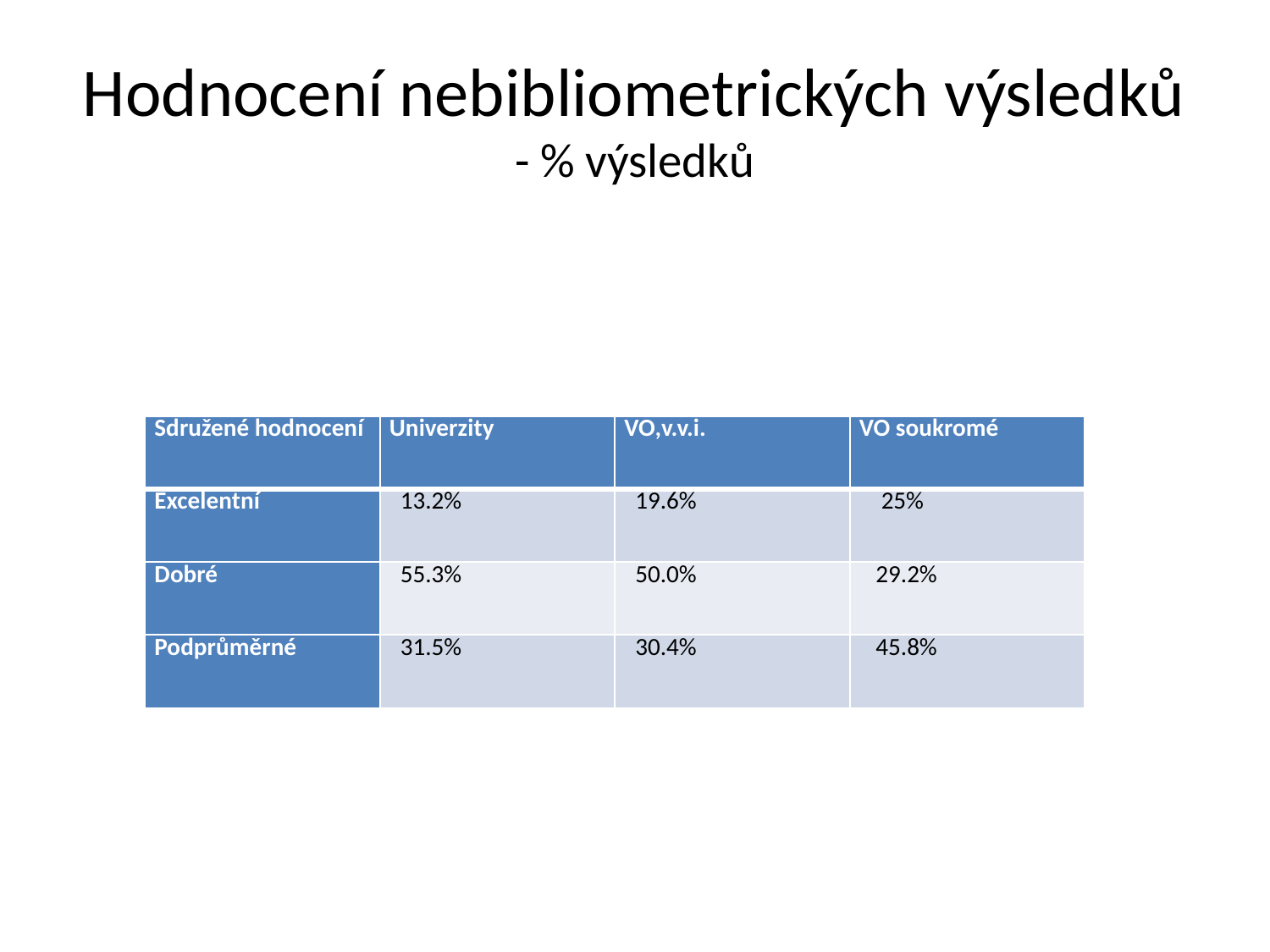

# Hodnocení nebibliometrických výsledků - % výsledků
| Sdružené hodnocení | Univerzity | VO,v.v.i. | VO soukromé |
| --- | --- | --- | --- |
| Excelentní | 13.2% | 19.6% | 25% |
| Dobré | 55.3% | 50.0% | 29.2% |
| Podprůměrné | 31.5% | 30.4% | 45.8% |